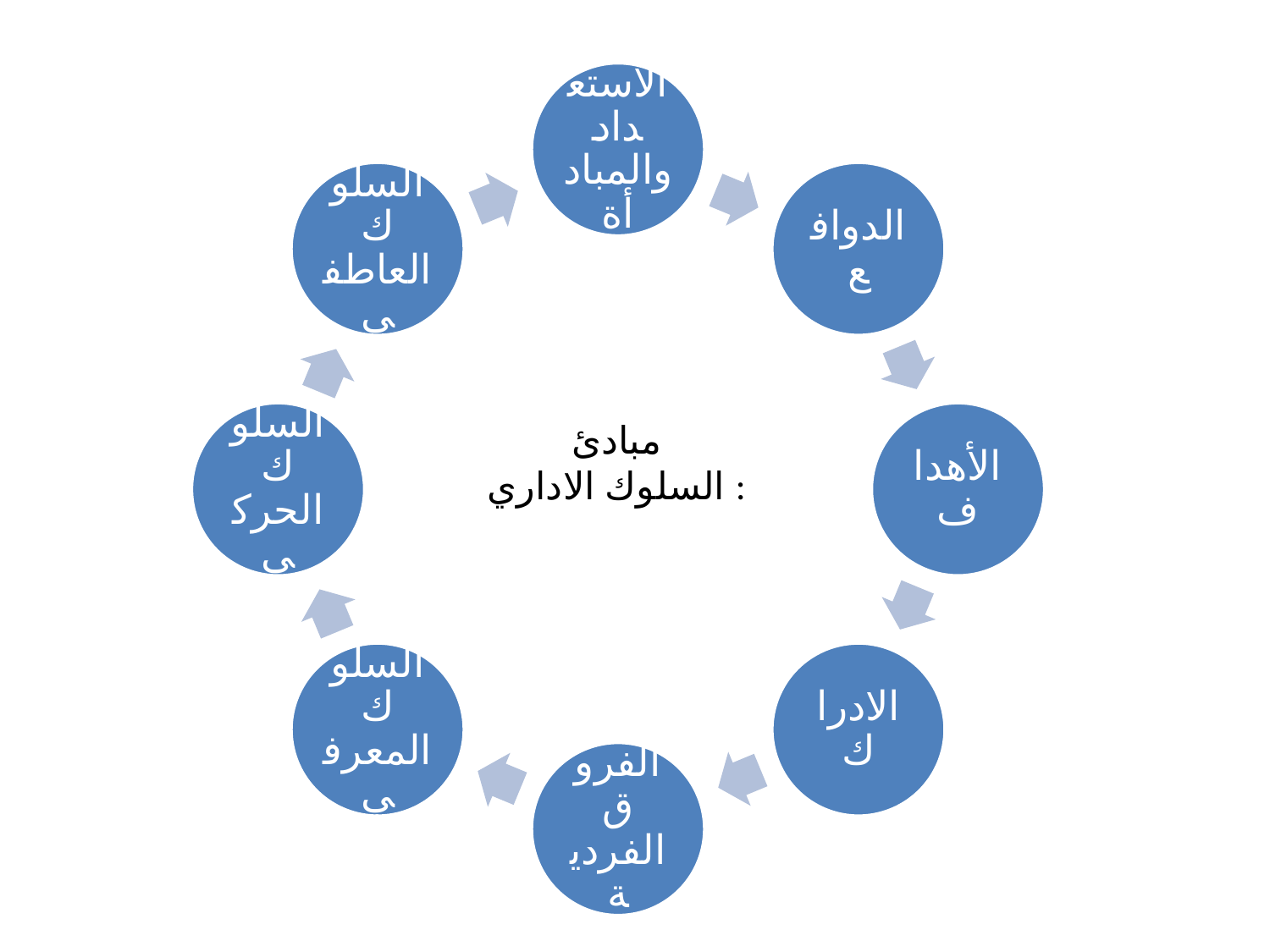

الاستعداد والمبادأة

الدوافع

الأهداف

الادراك

الفروق الفردية

السلوك المعرفي

السلوك الحركي

السلوك العاطفي

# مبادئ السلوك الاداري: